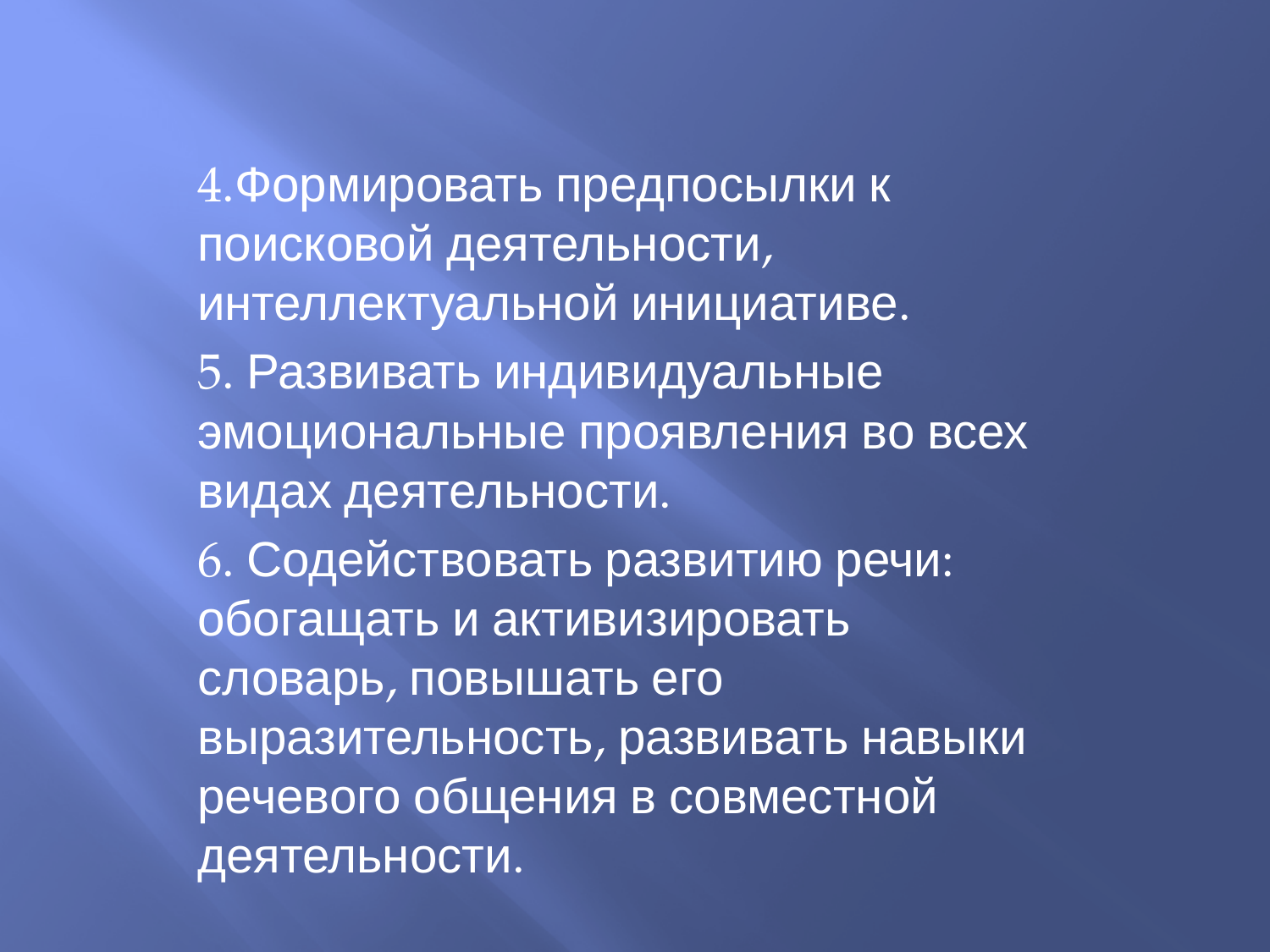

4.Формировать предпосылки к поисковой деятельности, интеллектуальной инициативе.
5. Развивать индивидуальные эмоциональные проявления во всех видах деятельности.
6. Содействовать развитию речи: обогащать и активизировать словарь, повышать его выразительность, развивать навыки речевого общения в совместной деятельности.

#